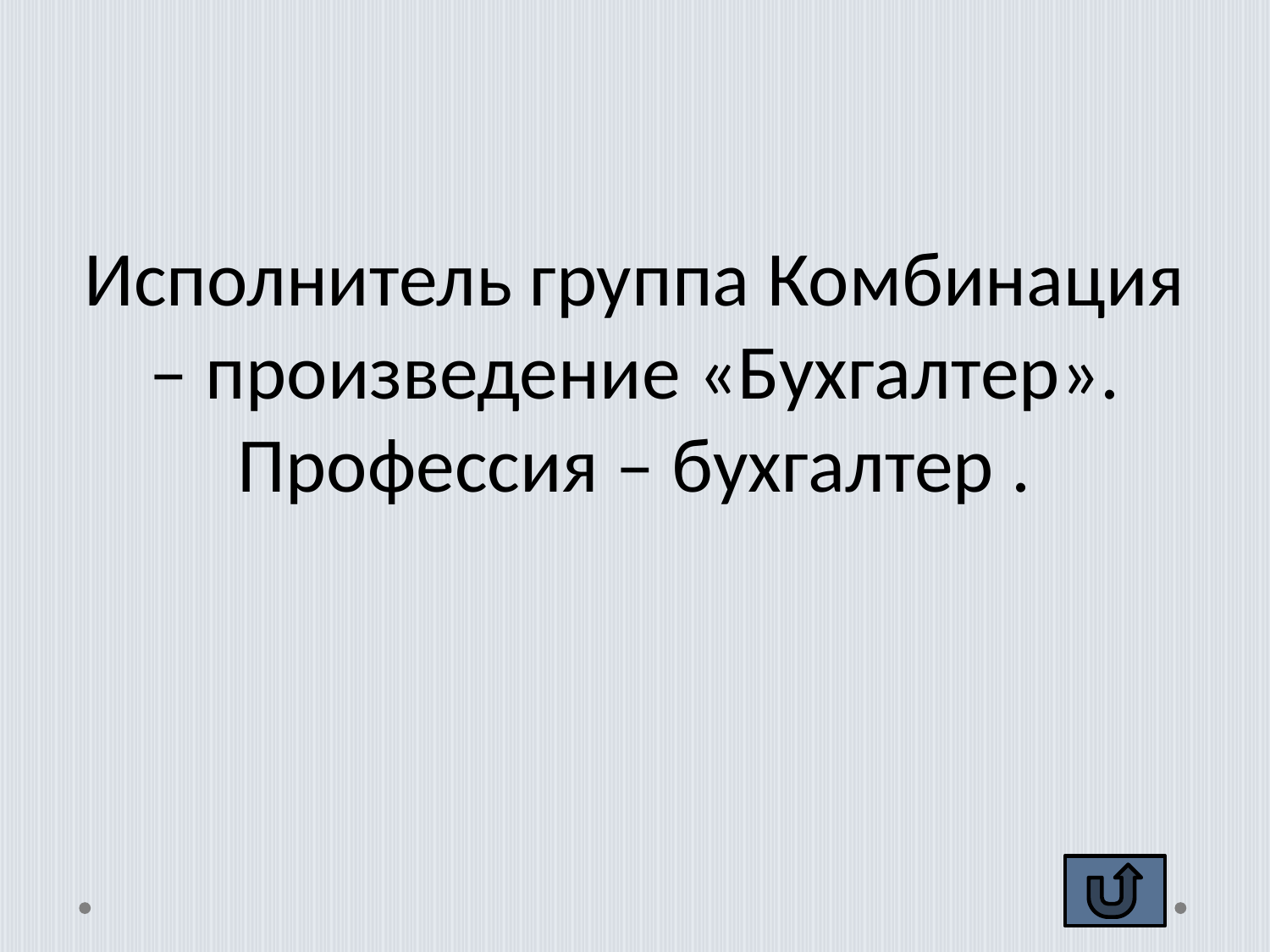

#
Исполнитель группа Комбинация – произведение «Бухгалтер».
Профессия – бухгалтер .